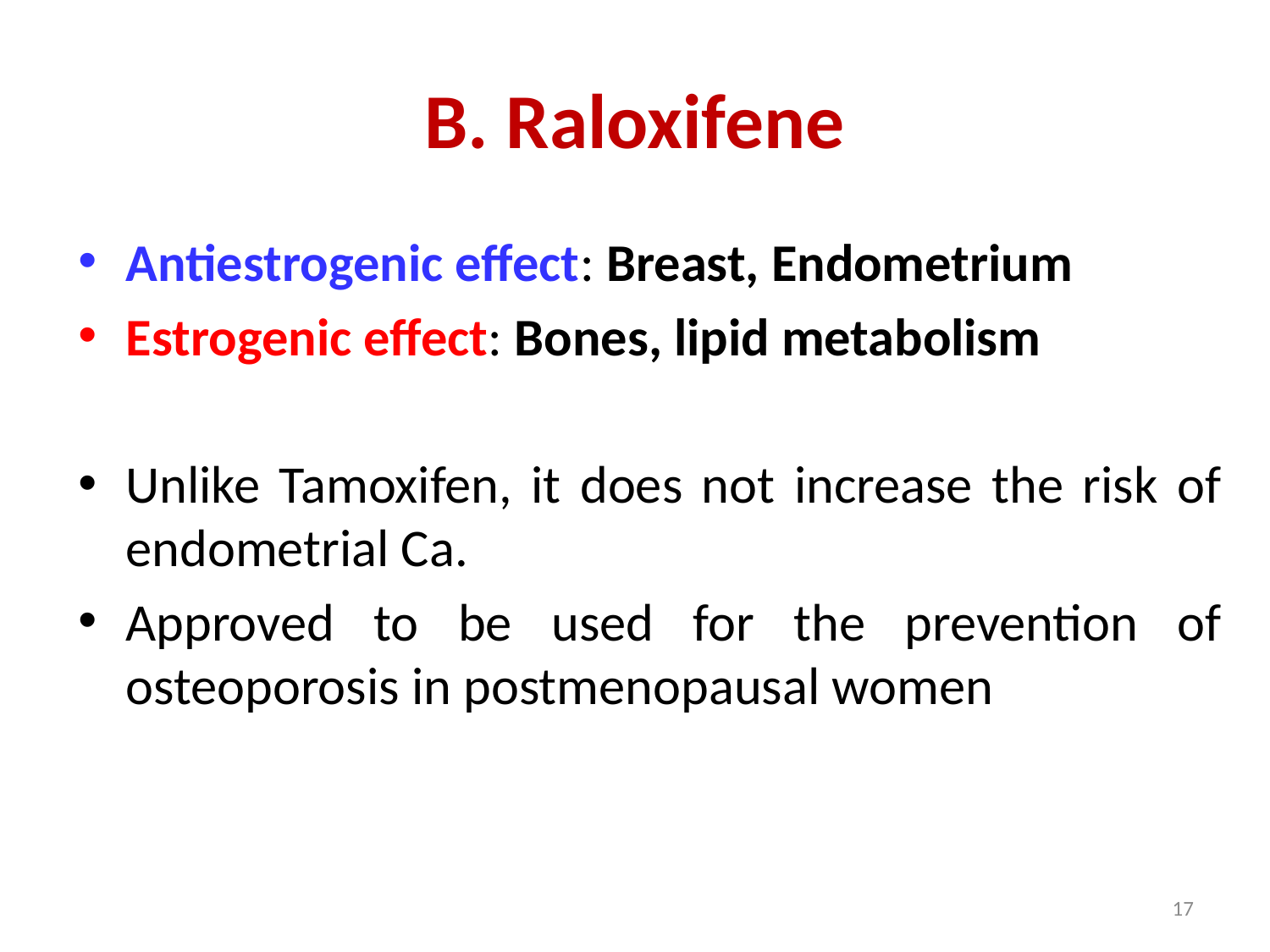

# B. Raloxifene
Antiestrogenic effect: Breast, Endometrium
Estrogenic effect: Bones, lipid metabolism

Unlike Tamoxifen, it does not increase the risk of endometrial Ca.
Approved to be used for the prevention of osteoporosis in postmenopausal women
17